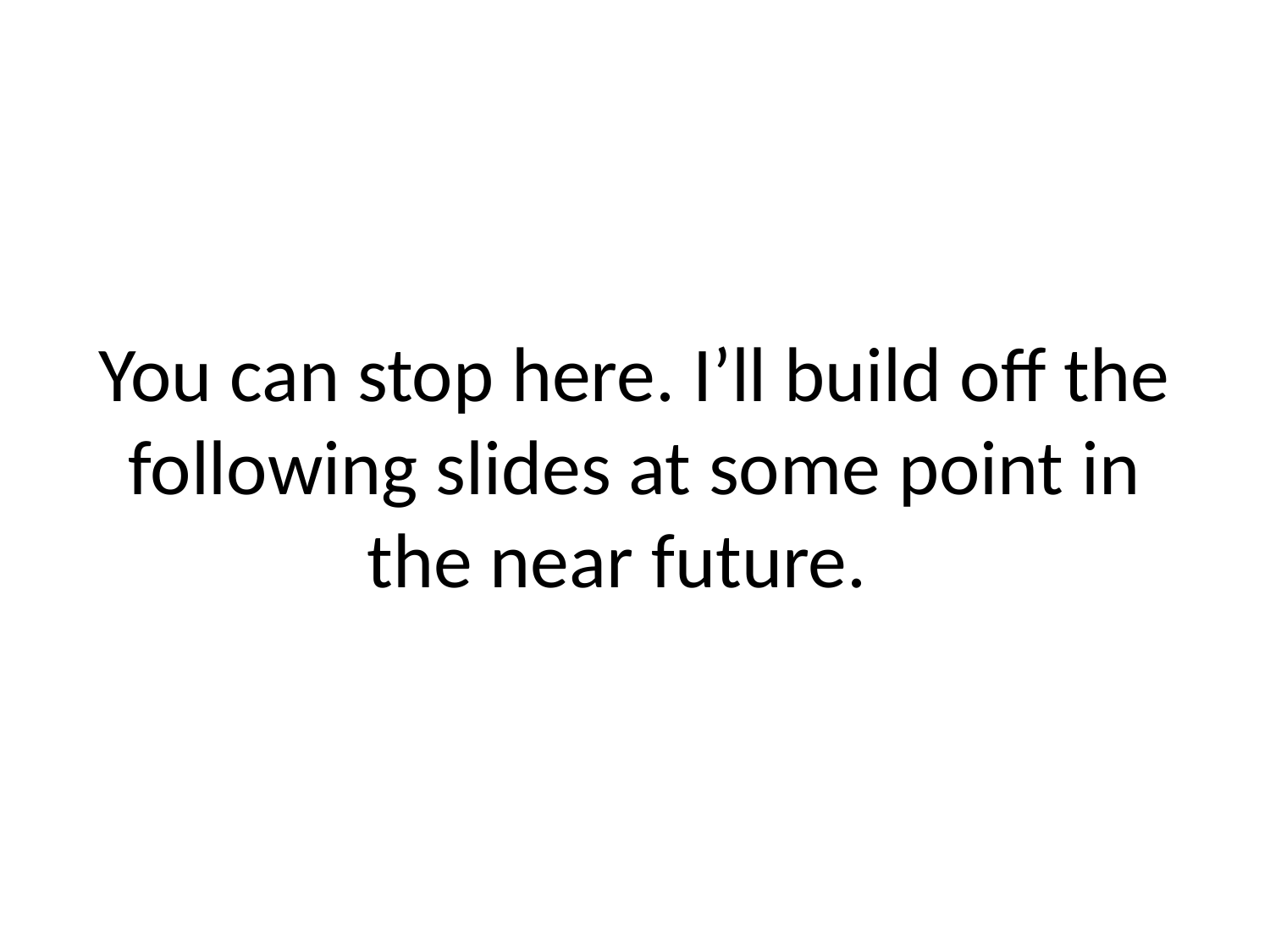

# You can stop here. I’ll build off the following slides at some point in the near future.